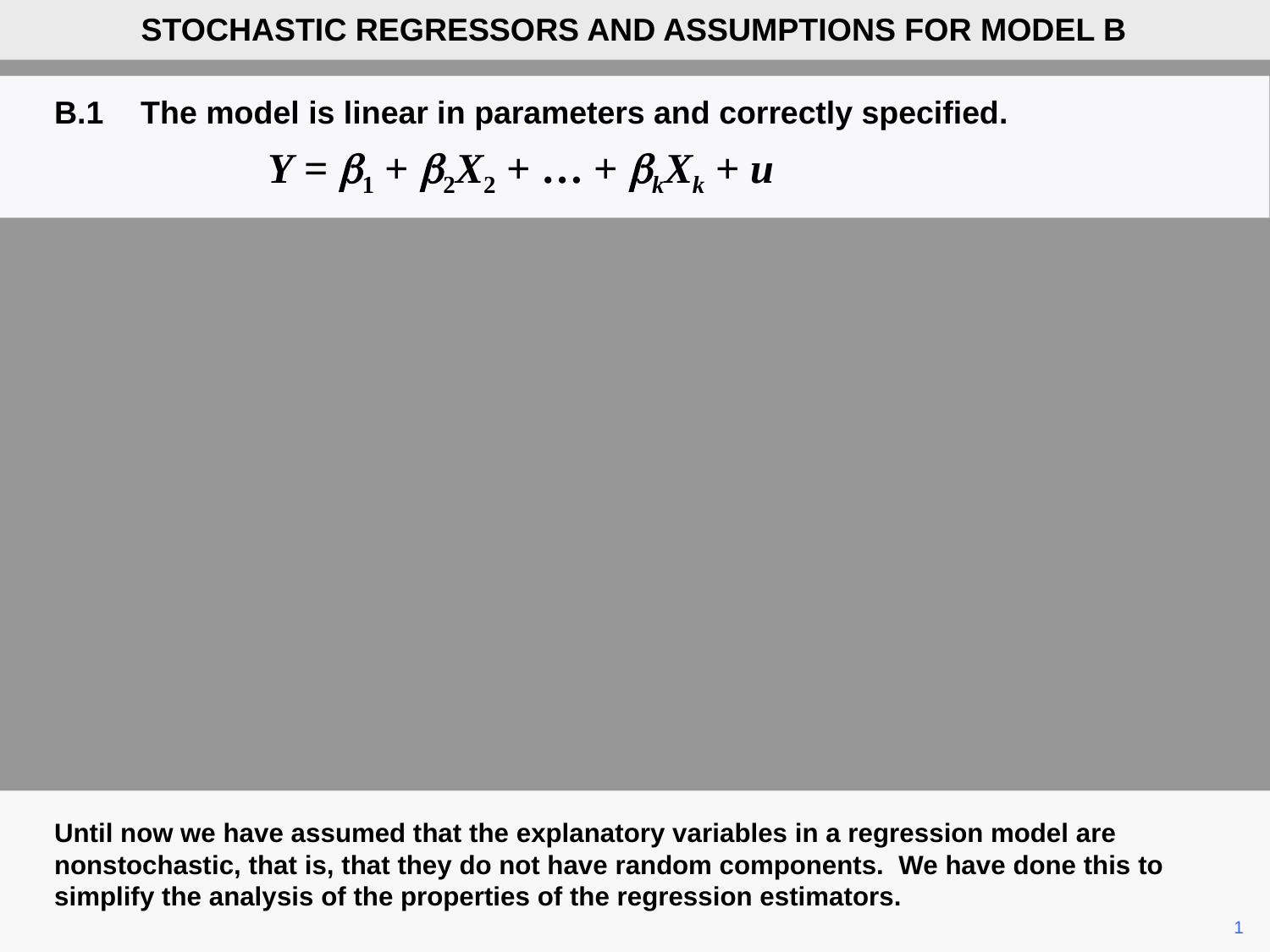

STOCHASTIC REGRESSORS AND ASSUMPTIONS FOR MODEL B

B.1	The model is linear in parameters and correctly specified.
		Y = β1 + β2X2 + … + βkXk + u

Until now we have assumed that the explanatory variables in a regression model are nonstochastic, that is, that they do not have random components.  We have done this to simplify the analysis of the properties of the regression estimators.
	1